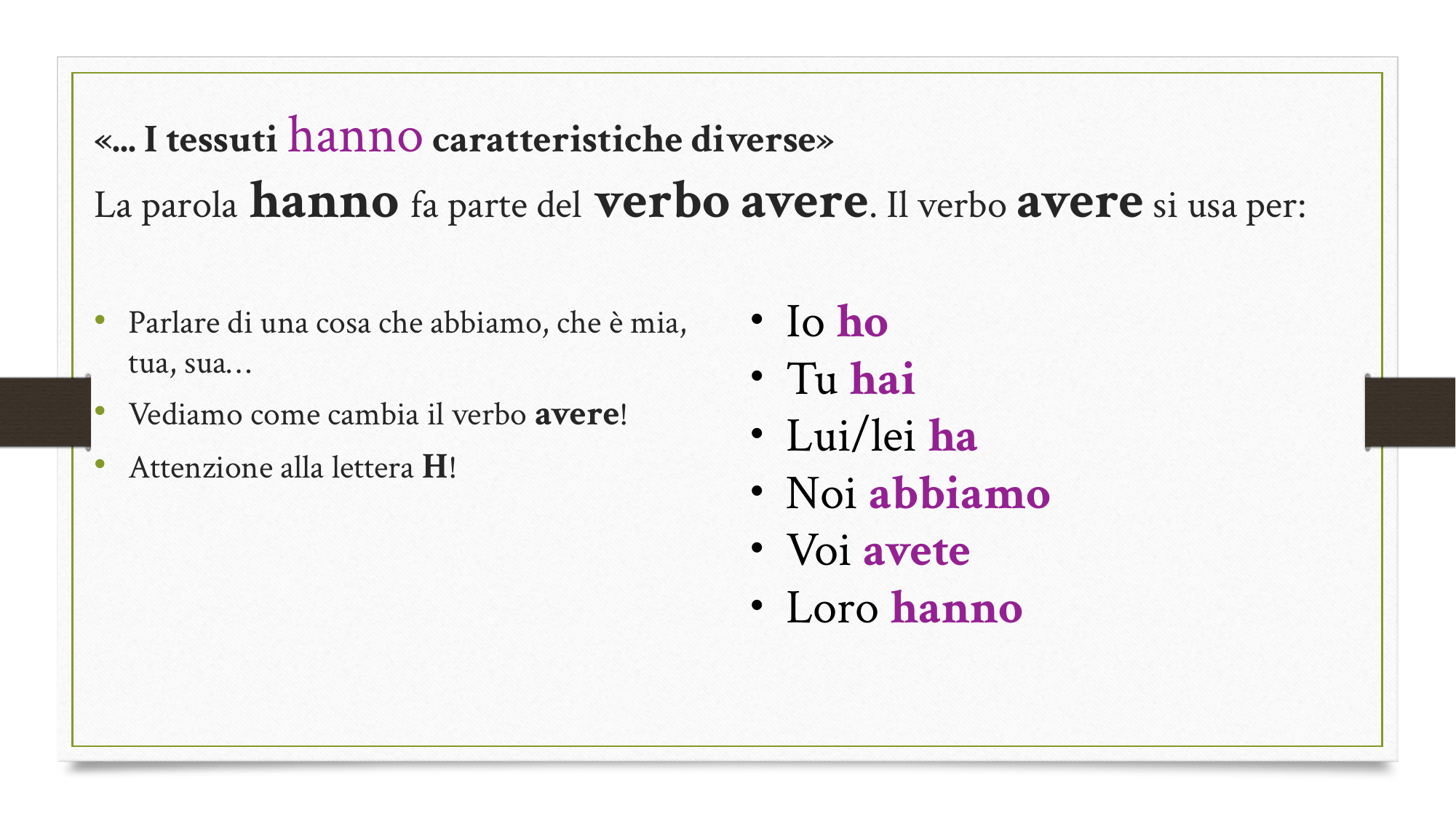

# «... I tessuti hanno caratteristiche diverse»
La parola hanno fa parte del verbo avere. Il verbo avere si usa per:
Parlare di una cosa che abbiamo, che è mia, tua, sua…
Vediamo come cambia il verbo avere!
Attenzione alla lettera H!
Io ho
Tu hai
Lui/lei ha
Noi abbiamo
Voi avete
Loro hanno